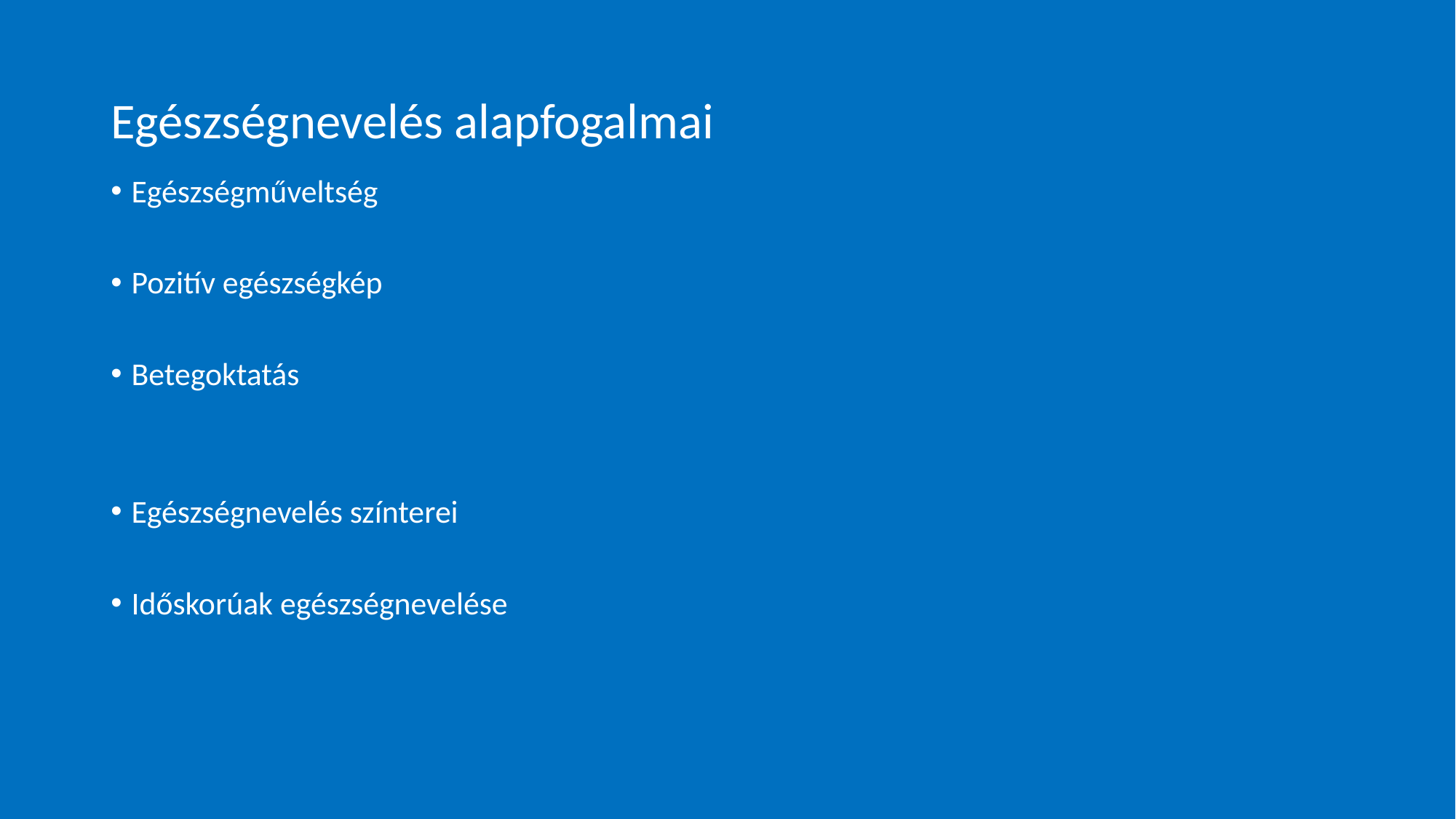

# Egészségnevelés alapfogalmai
Egészségműveltség

Pozitív egészségkép

Betegoktatás

Egészségnevelés színterei

Időskorúak egészségnevelése